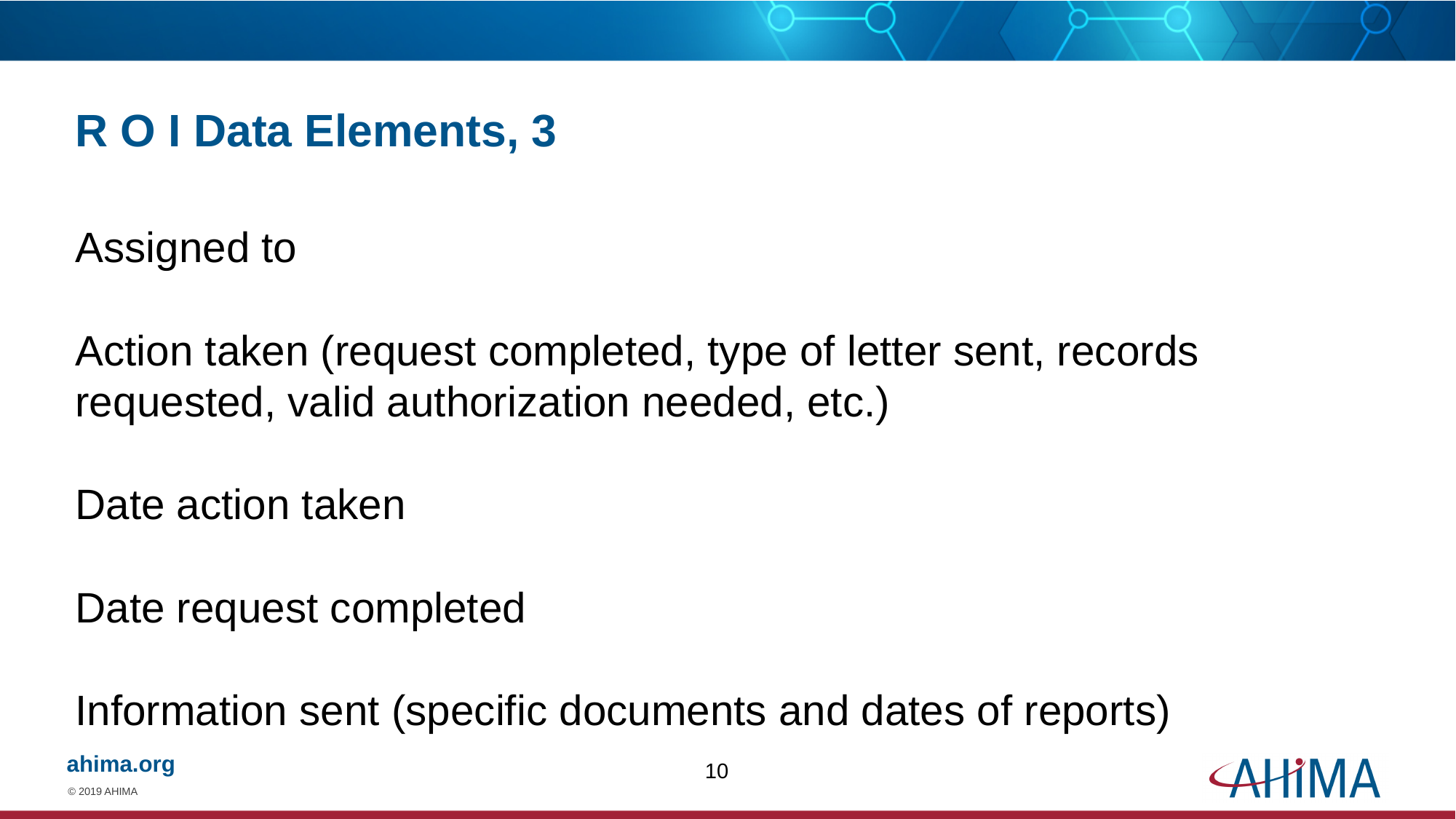

# R O I Data Elements, 3
Assigned to

Action taken (request completed, type of letter sent, records requested, valid authorization needed, etc.)

Date action taken

Date request completed

Information sent (specific documents and dates of reports)